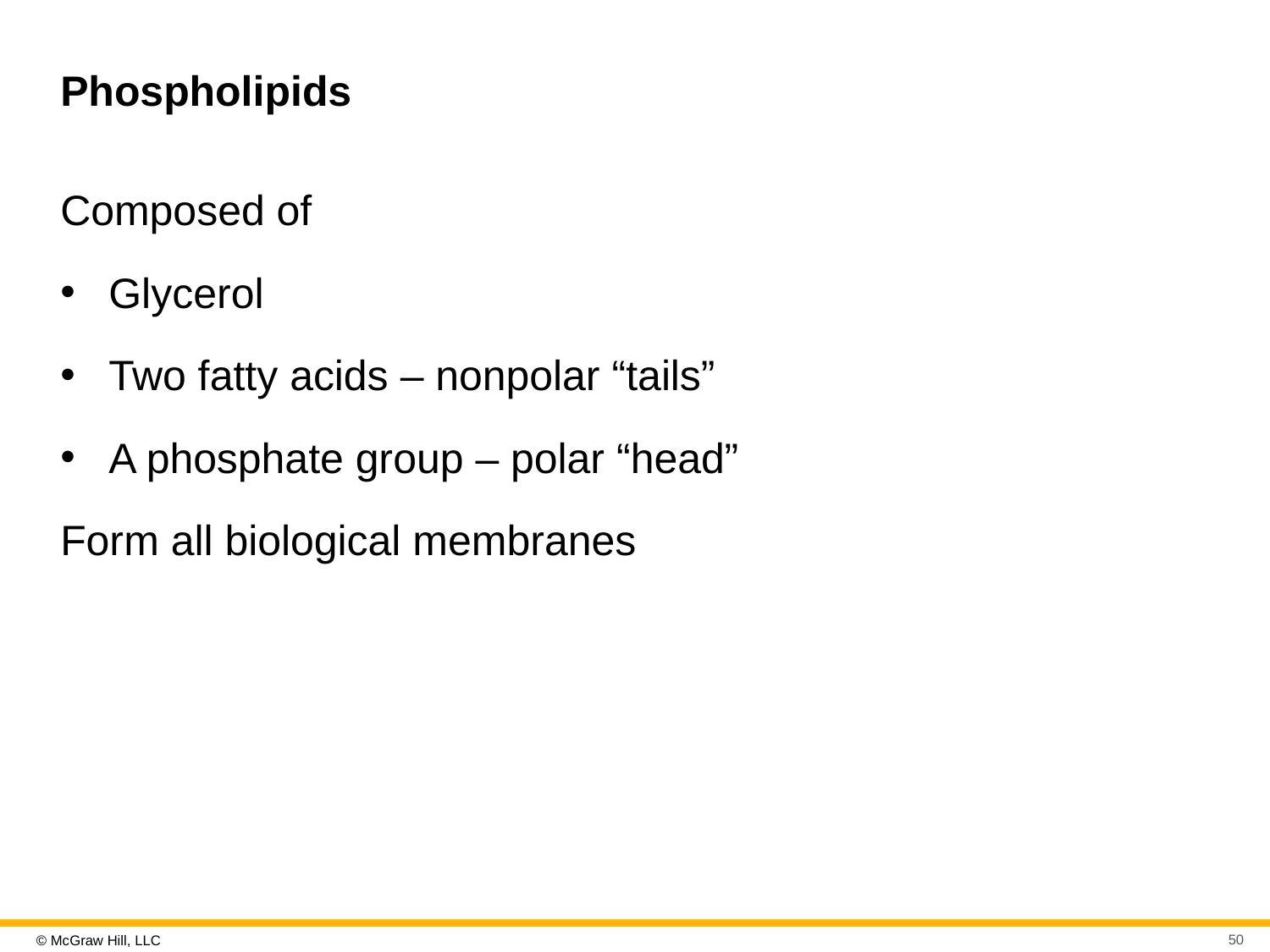

# Phospholipids
Composed of
Glycerol
Two fatty acids – nonpolar “tails”
A phosphate group – polar “head”
Form all biological membranes
50